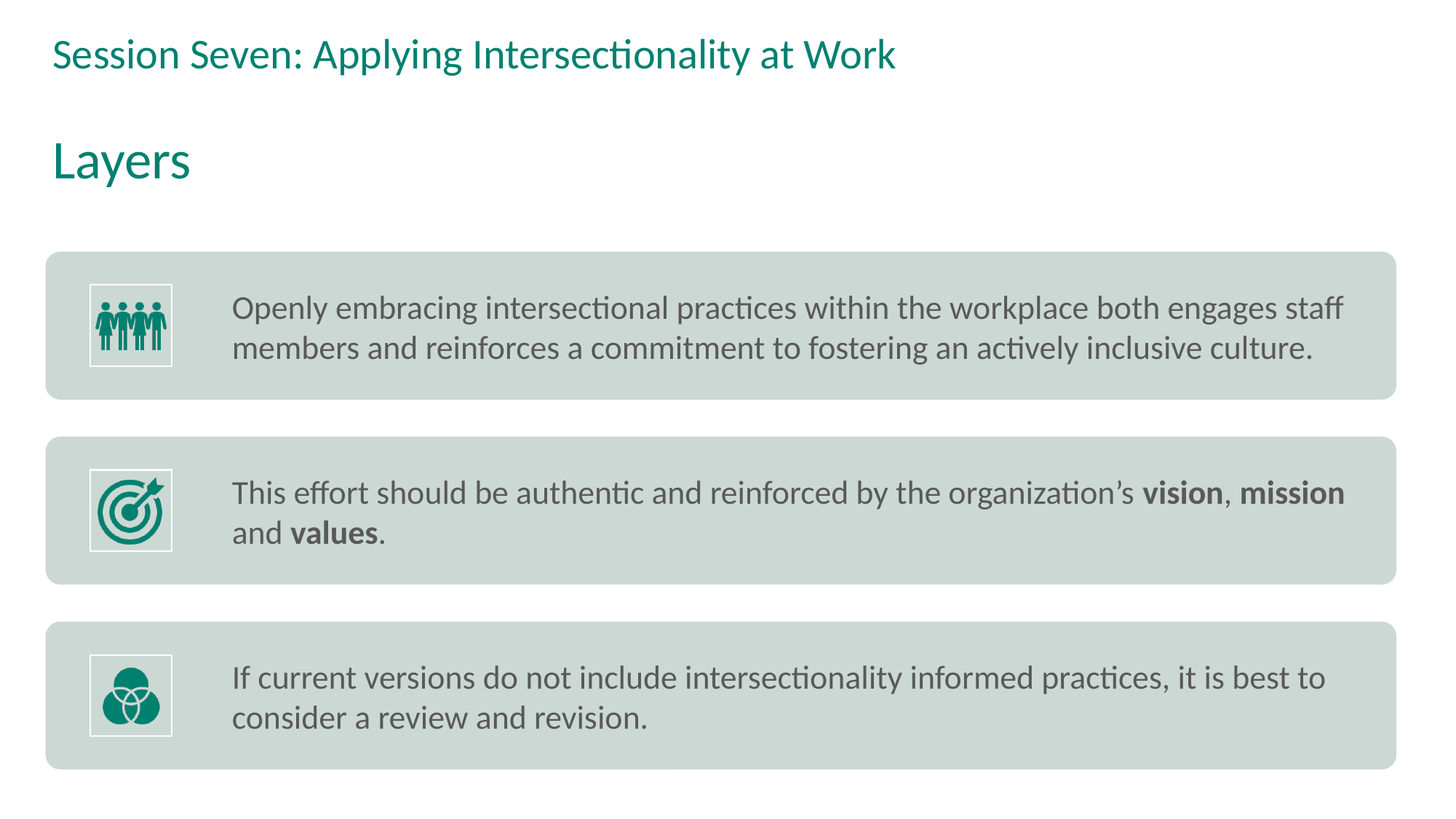

# Session Seven: Applying Intersectionality at Work
Layers
Openly embracing intersectional practices within the workplace both engages staff members and reinforces a commitment to fostering an actively inclusive culture.
This effort should be authentic and reinforced by the organization’s vision, mission and values.
If current versions do not include intersectionality informed practices, it is best to consider a review and revision.